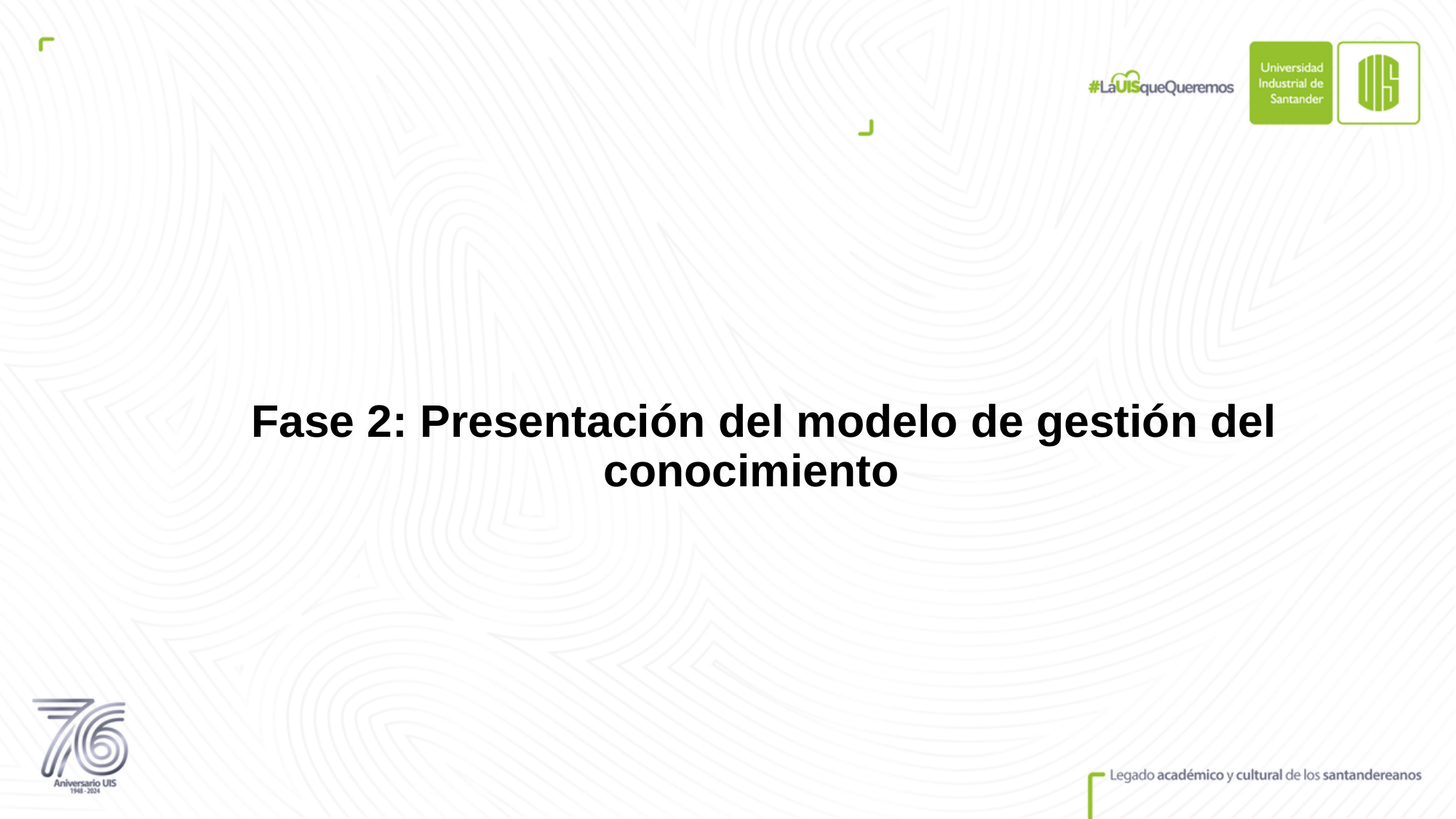

# Fase 2: Presentación del modelo de gestión del conocimiento